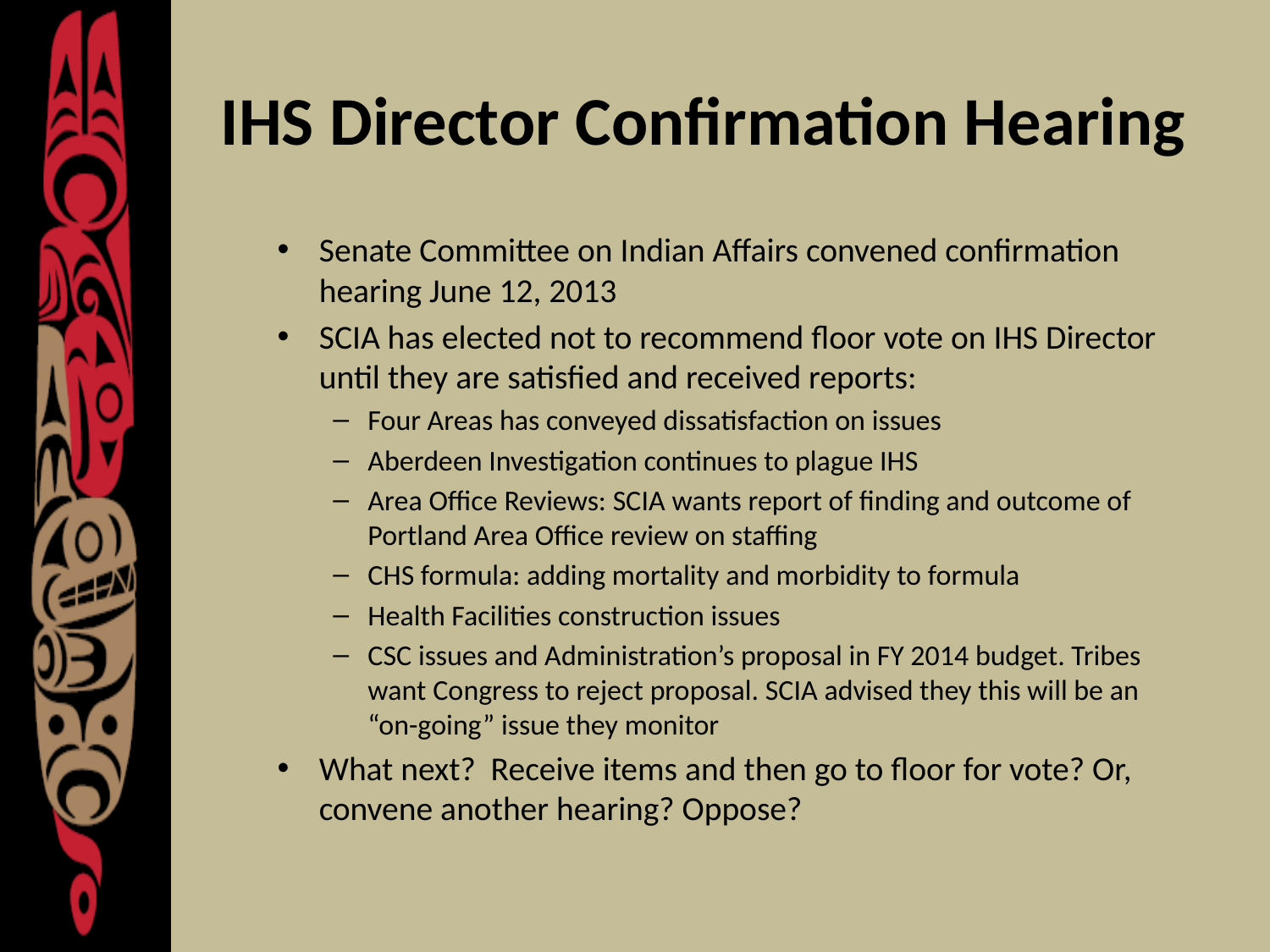

# IHS Director Confirmation Hearing
Senate Committee on Indian Affairs convened confirmation hearing June 12, 2013
SCIA has elected not to recommend floor vote on IHS Director until they are satisfied and received reports:
Four Areas has conveyed dissatisfaction on issues
Aberdeen Investigation continues to plague IHS
Area Office Reviews: SCIA wants report of finding and outcome of Portland Area Office review on staffing
CHS formula: adding mortality and morbidity to formula
Health Facilities construction issues
CSC issues and Administration’s proposal in FY 2014 budget. Tribes want Congress to reject proposal. SCIA advised they this will be an “on-going” issue they monitor
What next?  Receive items and then go to floor for vote? Or, convene another hearing? Oppose?